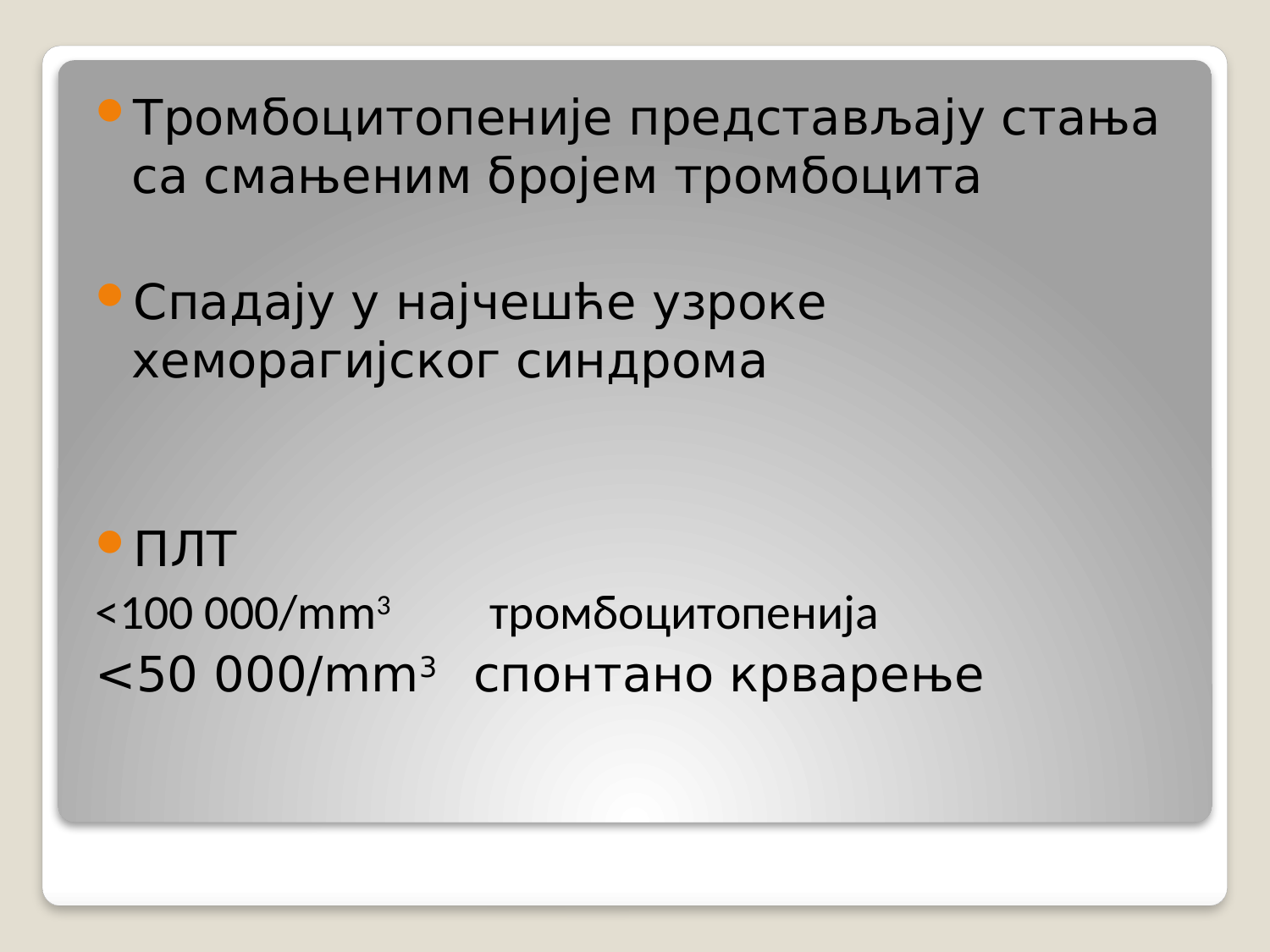

Тромбоцитопеније представљају стања са смањеним бројем тромбоцита

Спадају у најчешће узроке хеморагијског синдрома

ПЛТ
<100 000/mm3         тромбоцитопенија
<50 000/mm3    спонтано крварење